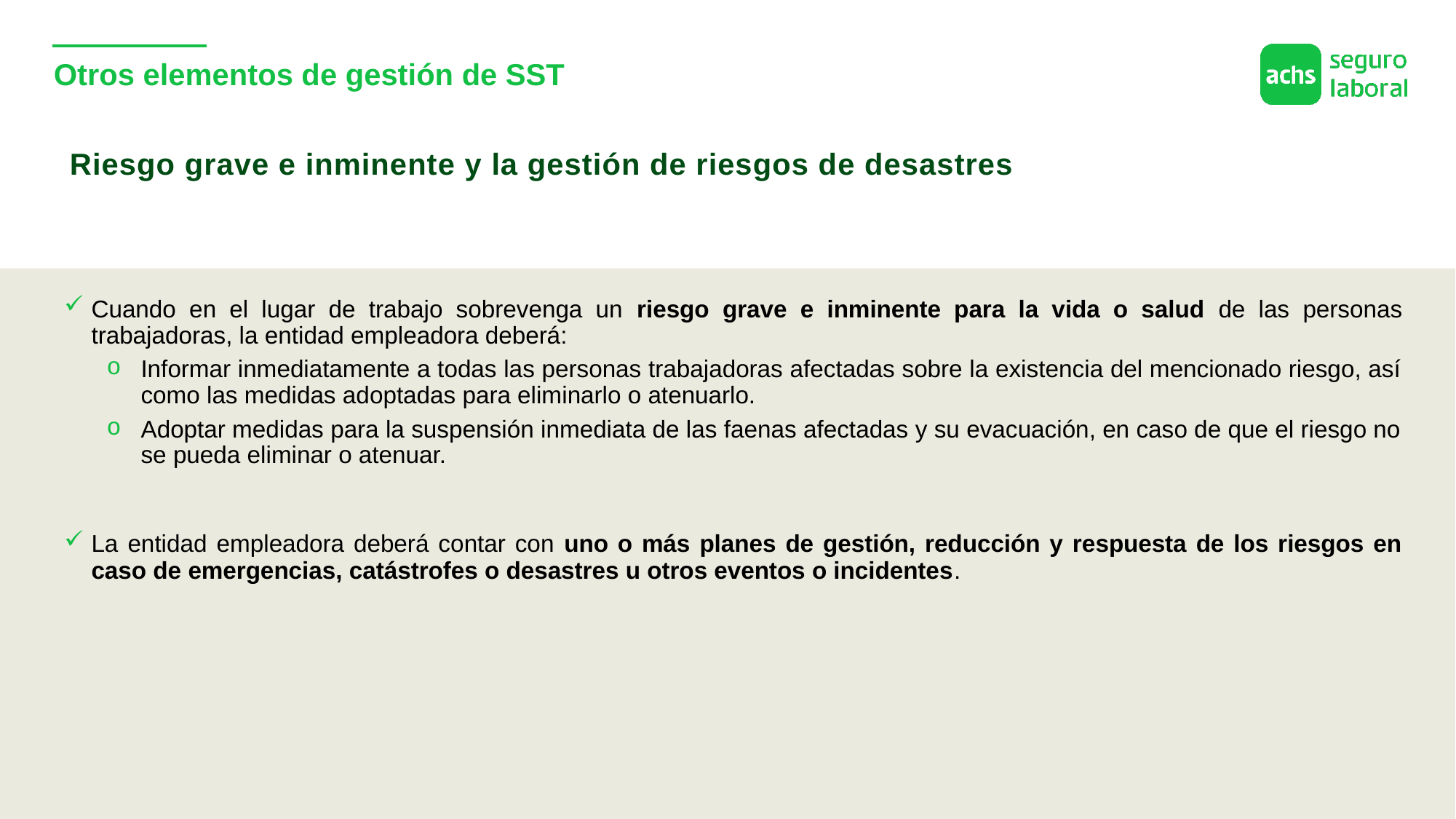

# Otros elementos de gestión de SST
Riesgo grave e inminente y la gestión de riesgos de desastres

Cuando en el lugar de trabajo sobrevenga un riesgo grave e inminente para la vida o salud de las personas trabajadoras, la entidad empleadora deberá:
Informar inmediatamente a todas las personas trabajadoras afectadas sobre la existencia del mencionado riesgo, así como las medidas adoptadas para eliminarlo o atenuarlo.
Adoptar medidas para la suspensión inmediata de las faenas afectadas y su evacuación, en caso de que el riesgo no se pueda eliminar o atenuar.

La entidad empleadora deberá contar con uno o más planes de gestión, reducción y respuesta de los riesgos en caso de emergencias, catástrofes o desastres u otros eventos o incidentes.